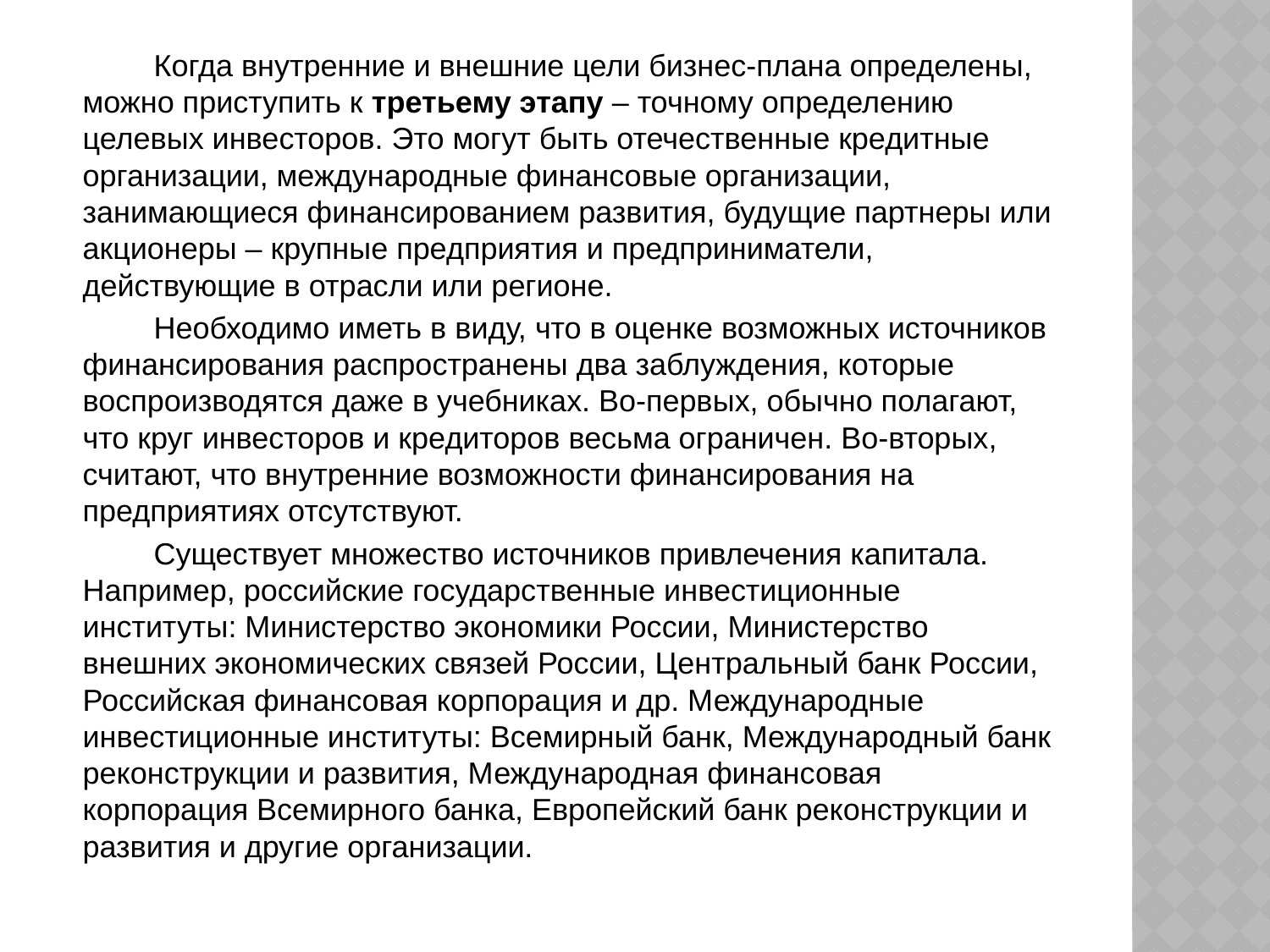

Когда внутренние и внешние цели бизнес-плана определены, можно приступить к третьему этапу – точному определению целевых инвесторов. Это могут быть отечественные кредитные организации, международные финансовые организации, занимающиеся финансированием развития, будущие партнеры или акционеры – крупные предприятия и предприниматели, действующие в отрасли или регионе.
     	Необходимо иметь в виду, что в оценке возможных источников финансирования распространены два заблуждения, которые воспроизводятся даже в учебниках. Во-первых, обычно полагают, что круг инвесторов и кредиторов весьма ограничен. Во-вторых, считают, что внутренние возможности финансирования на предприятиях отсутствуют.
     	Существует множество источников привлечения капитала. Например, российские государственные инвестиционные институты: Министерство экономики России, Министерство внешних экономических связей России, Центральный банк России, Российская финансовая корпорация и др. Международные инвестиционные институты: Всемирный банк, Международный банк реконструкции и развития, Международная финансовая корпорация Всемирного банка, Европейский банк реконструкции и развития и другие организации.

#